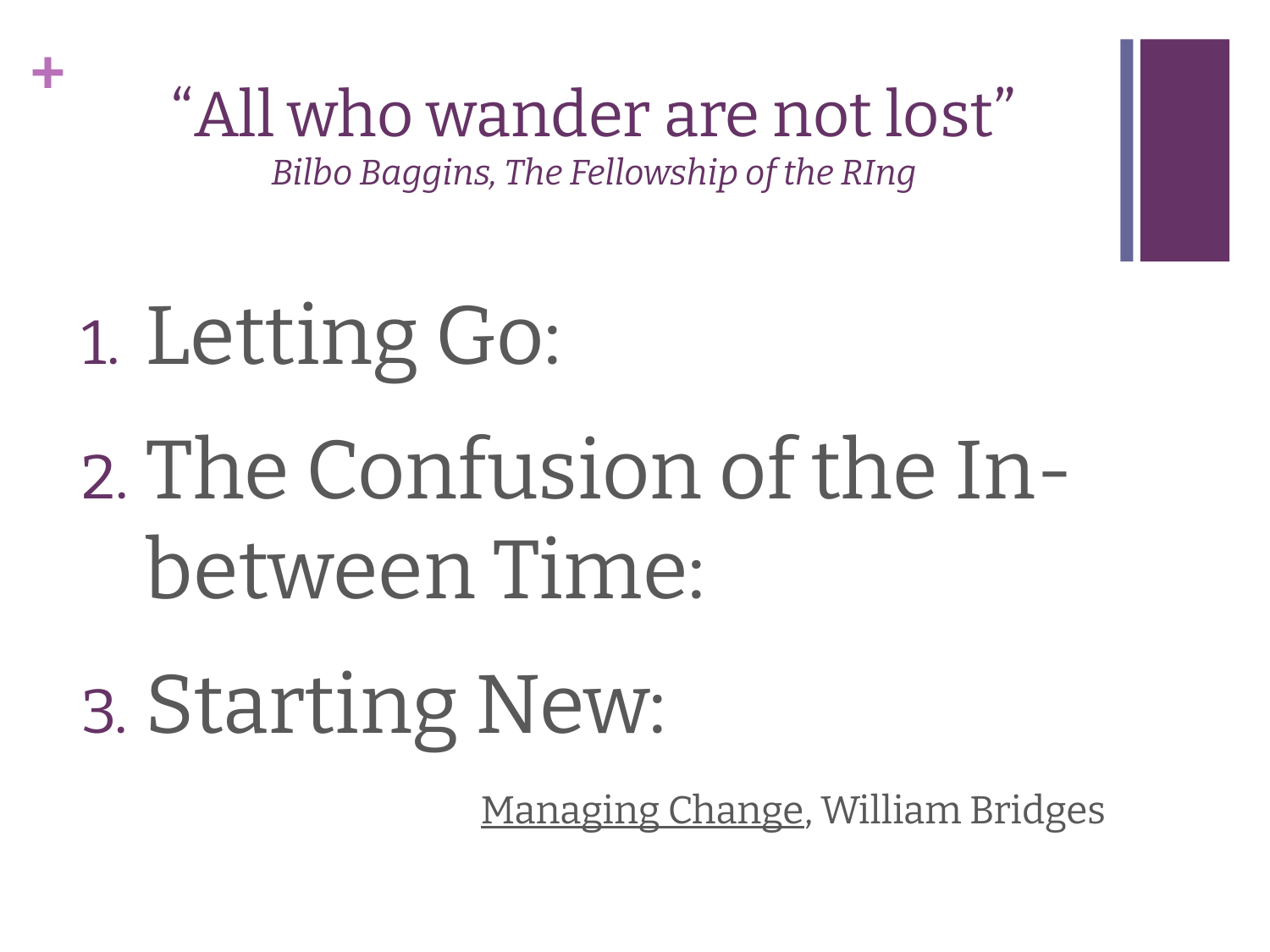

# “All who wander are not lost” Bilbo Baggins, The Fellowship of the RIng
Letting Go:
The Confusion of the In-between Time:
Starting New:
Managing Change, William Bridges